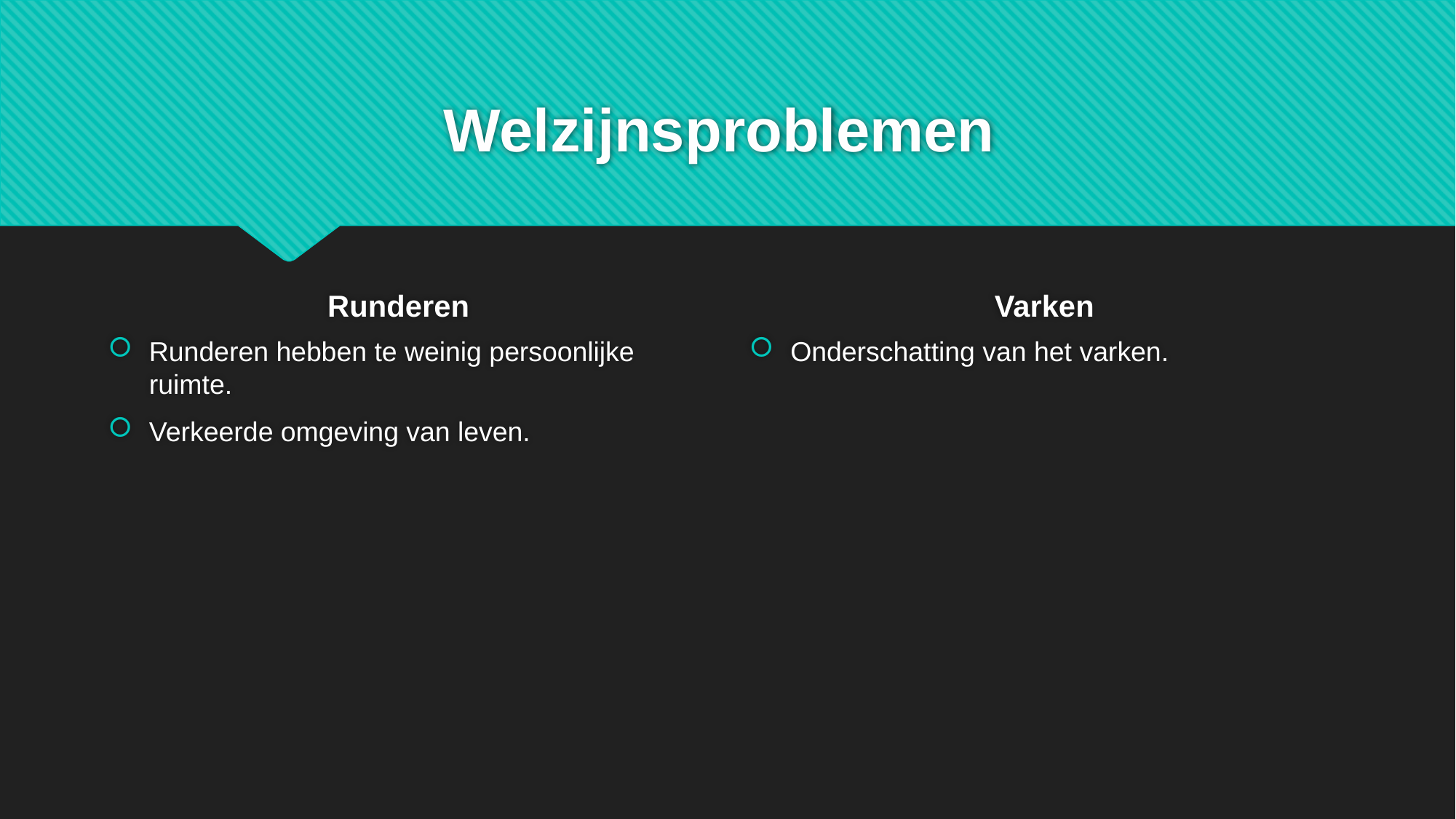

# Welzijnsproblemen
Runderen
Varken
Runderen hebben te weinig persoonlijke ruimte.
Verkeerde omgeving van leven.
Onderschatting van het varken.